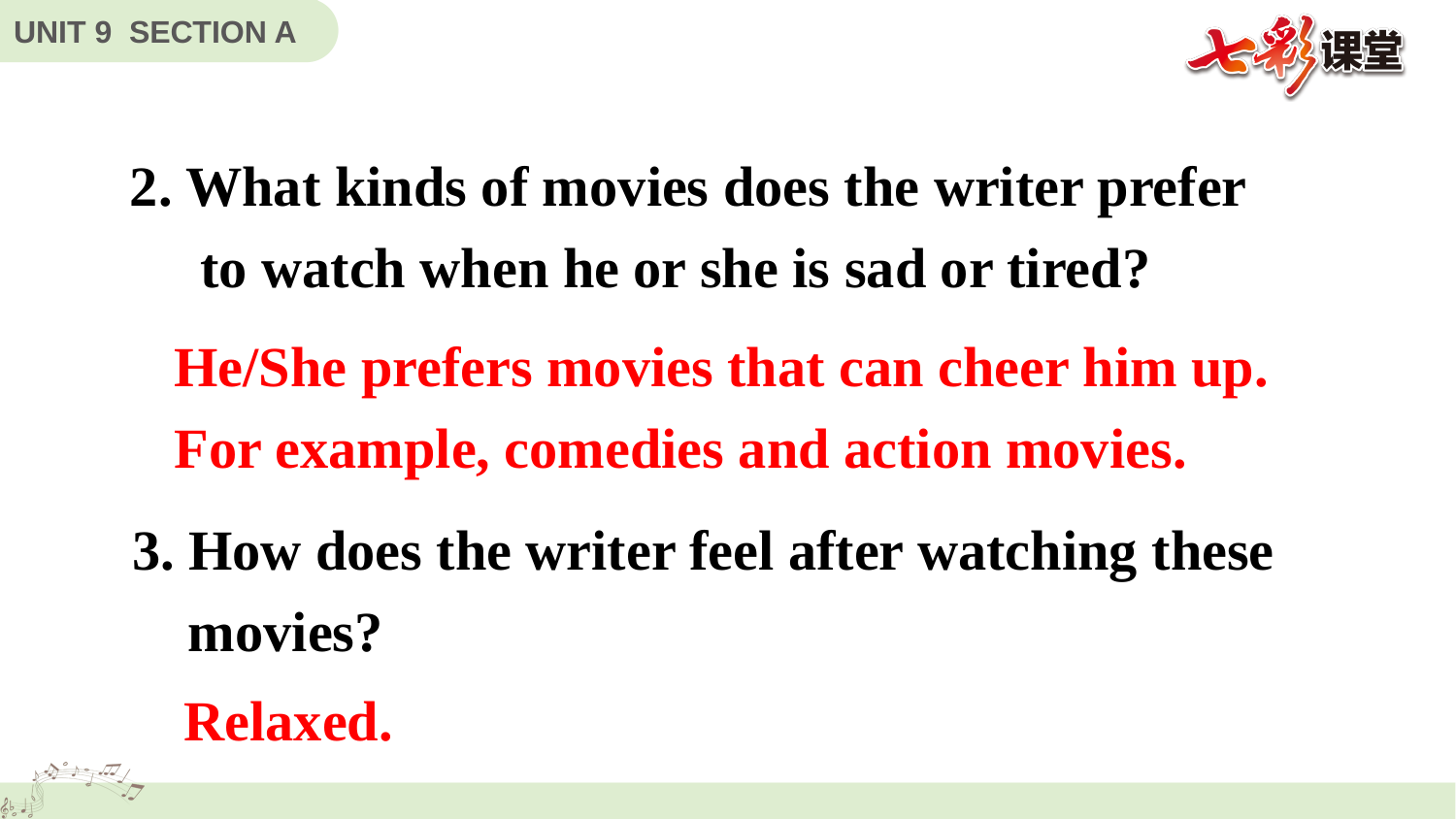

2. What kinds of movies does the writer prefer to watch when he or she is sad or tired?
He/She prefers movies that can cheer him up. For example, comedies and action movies.
3. How does the writer feel after watching these
    movies?
Relaxed.